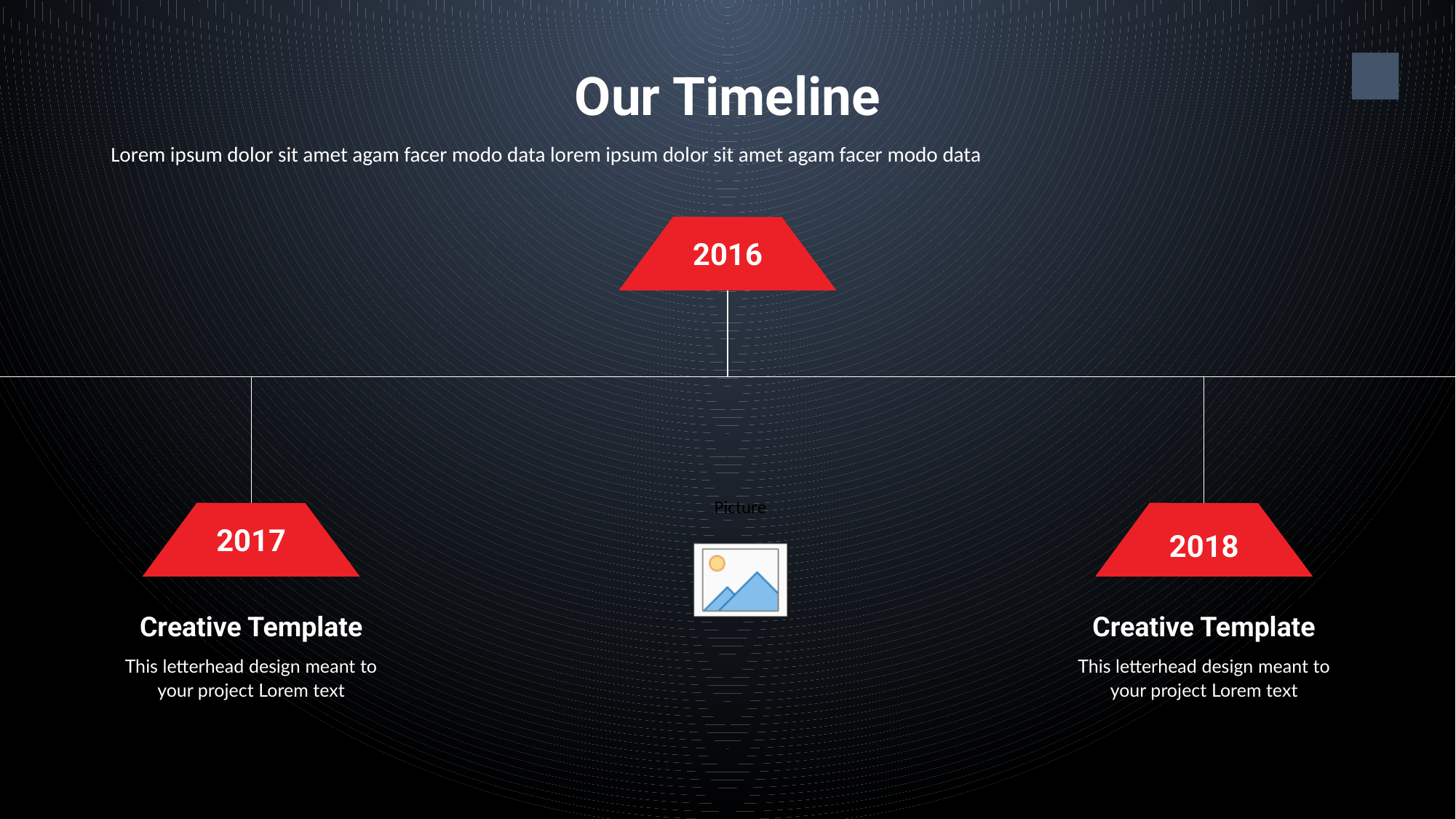

Our Timeline
16
Lorem ipsum dolor sit amet agam facer modo data lorem ipsum dolor sit amet agam facer modo data

2016

2017
2018
Creative Template
This letterhead design meant to your project Lorem text
Creative Template
This letterhead design meant to your project Lorem text